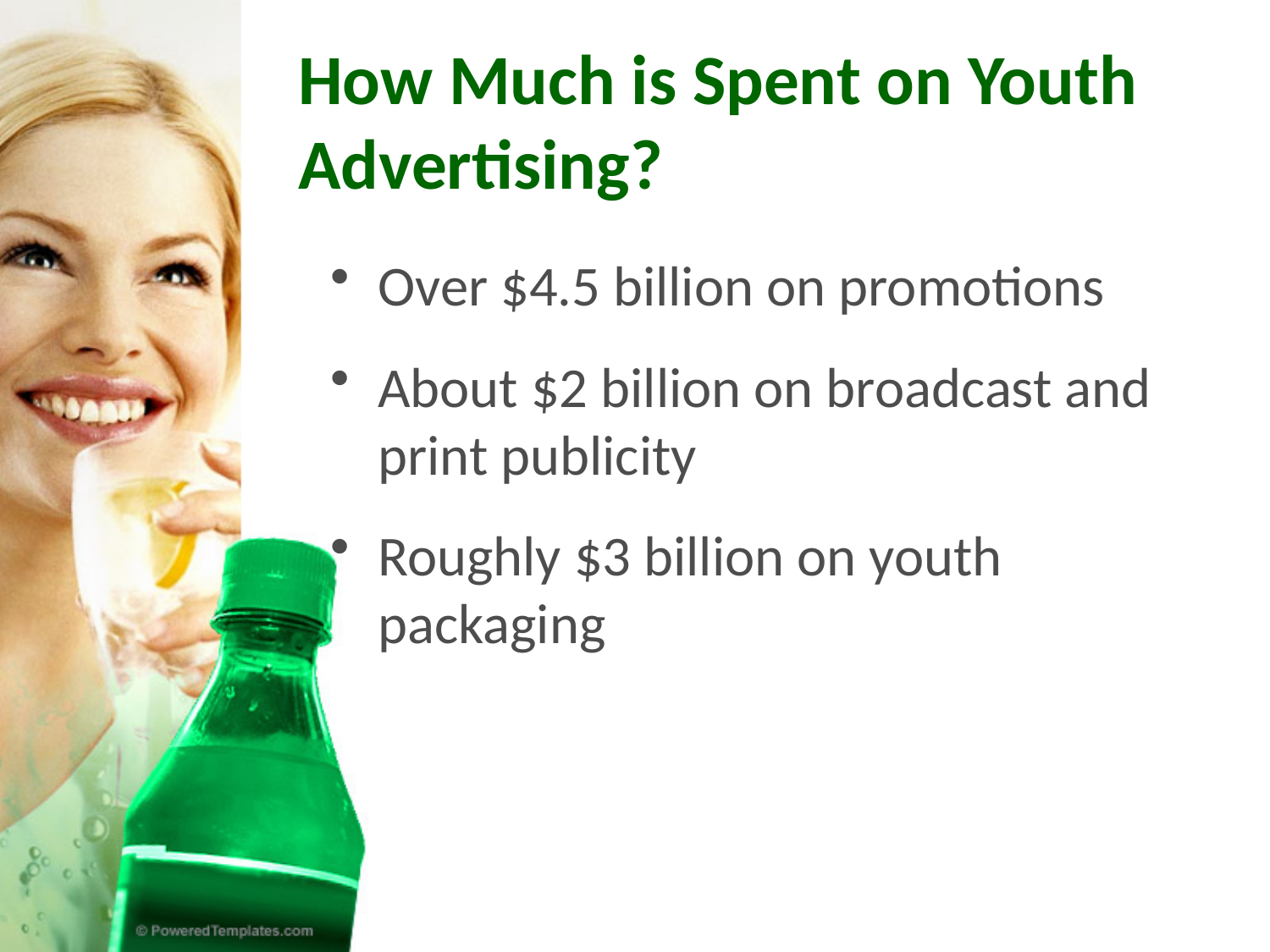

# How Much is Spent on Youth Advertising?
Over $4.5 billion on promotions

About $2 billion on broadcast and print publicity

Roughly $3 billion on youth packaging